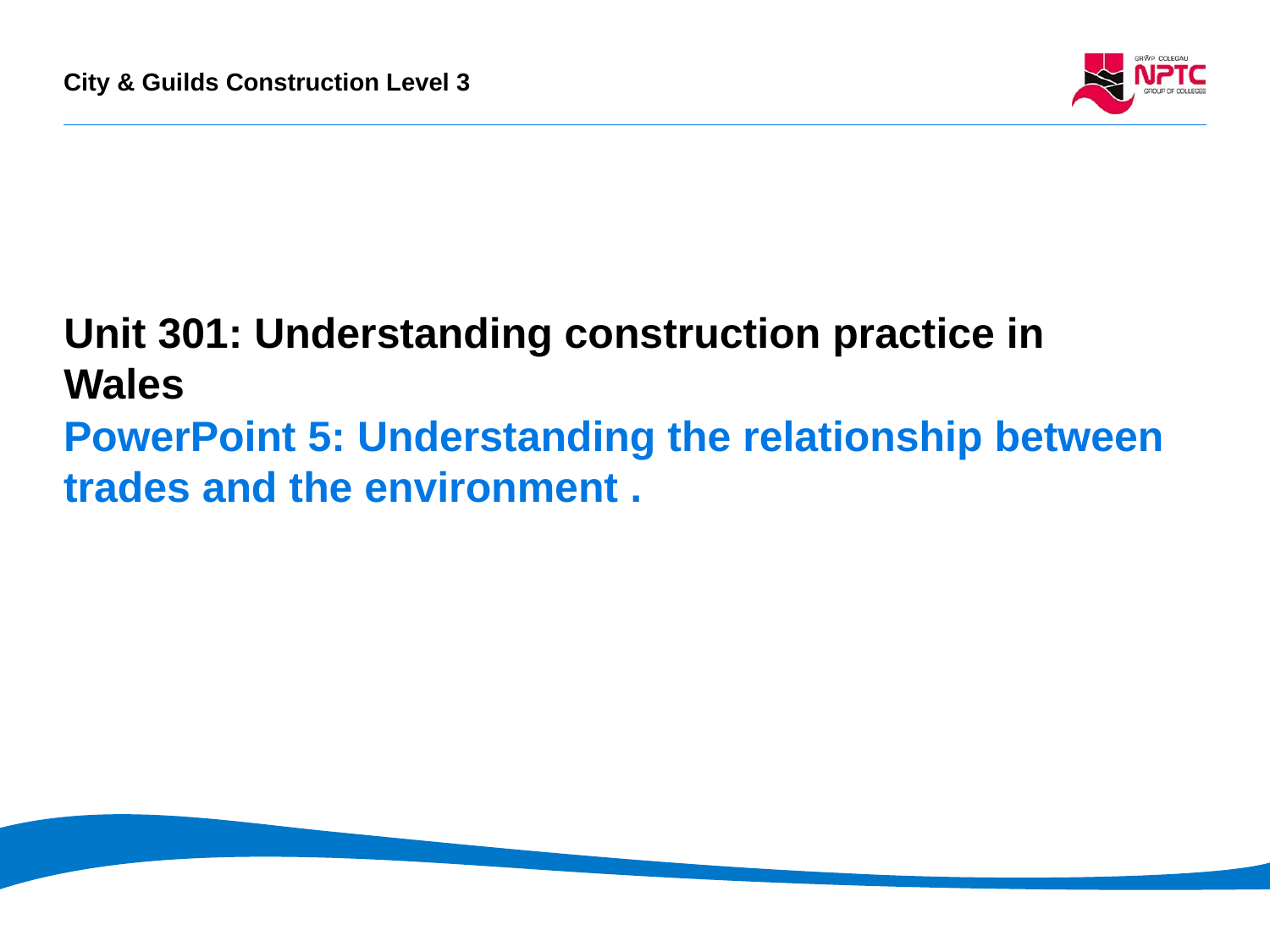

PowerPoint presentation 1.1
Unit 301: Understanding construction practice in Wales
Unit 101: Introduction to the Built Environment
# PowerPoint 5: Understanding the relationship between trades and the environment .